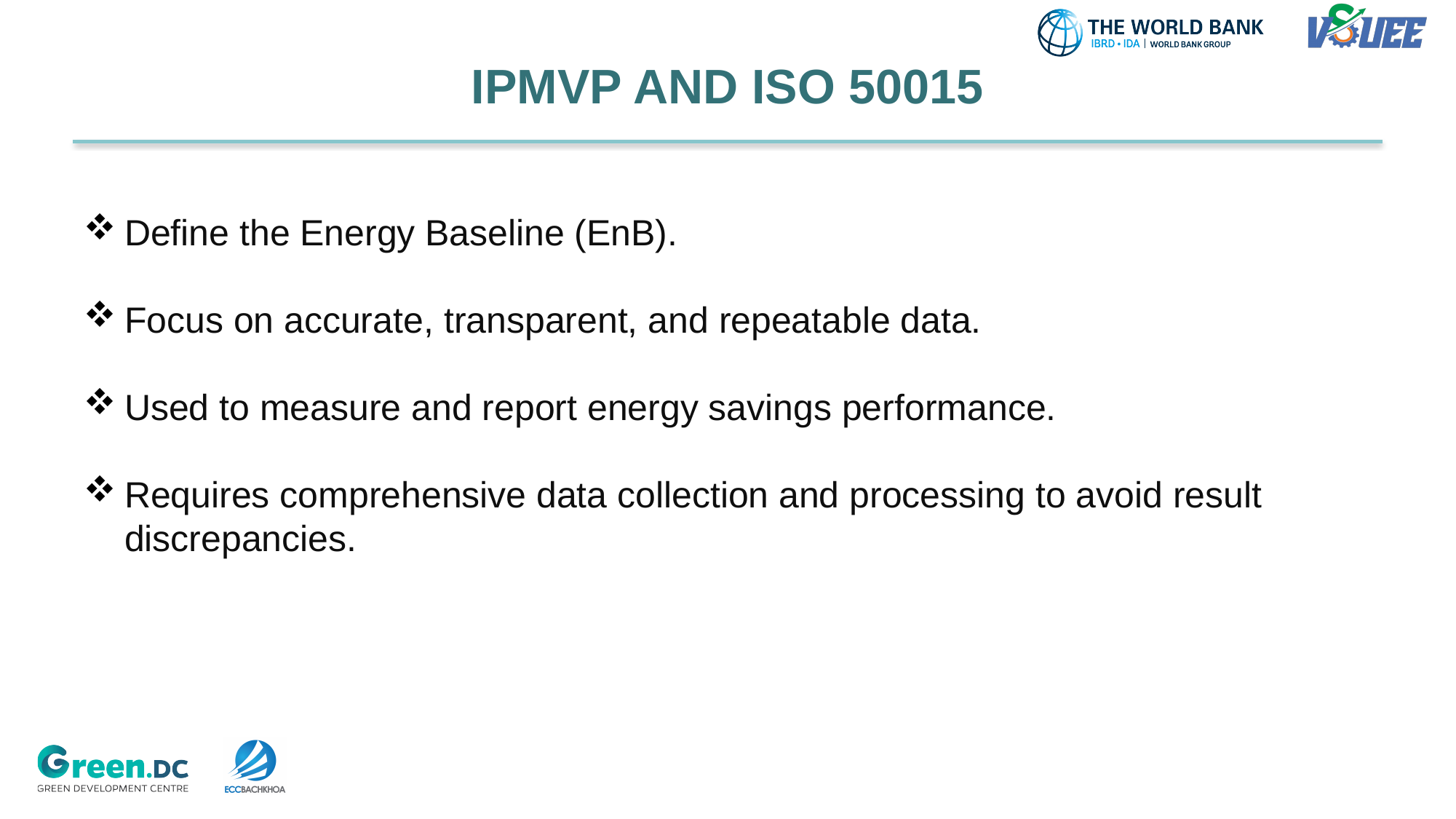

# IPMVP AND ISO 50015
Define the Energy Baseline (EnB).
Focus on accurate, transparent, and repeatable data.
Used to measure and report energy savings performance.
Requires comprehensive data collection and processing to avoid result discrepancies.